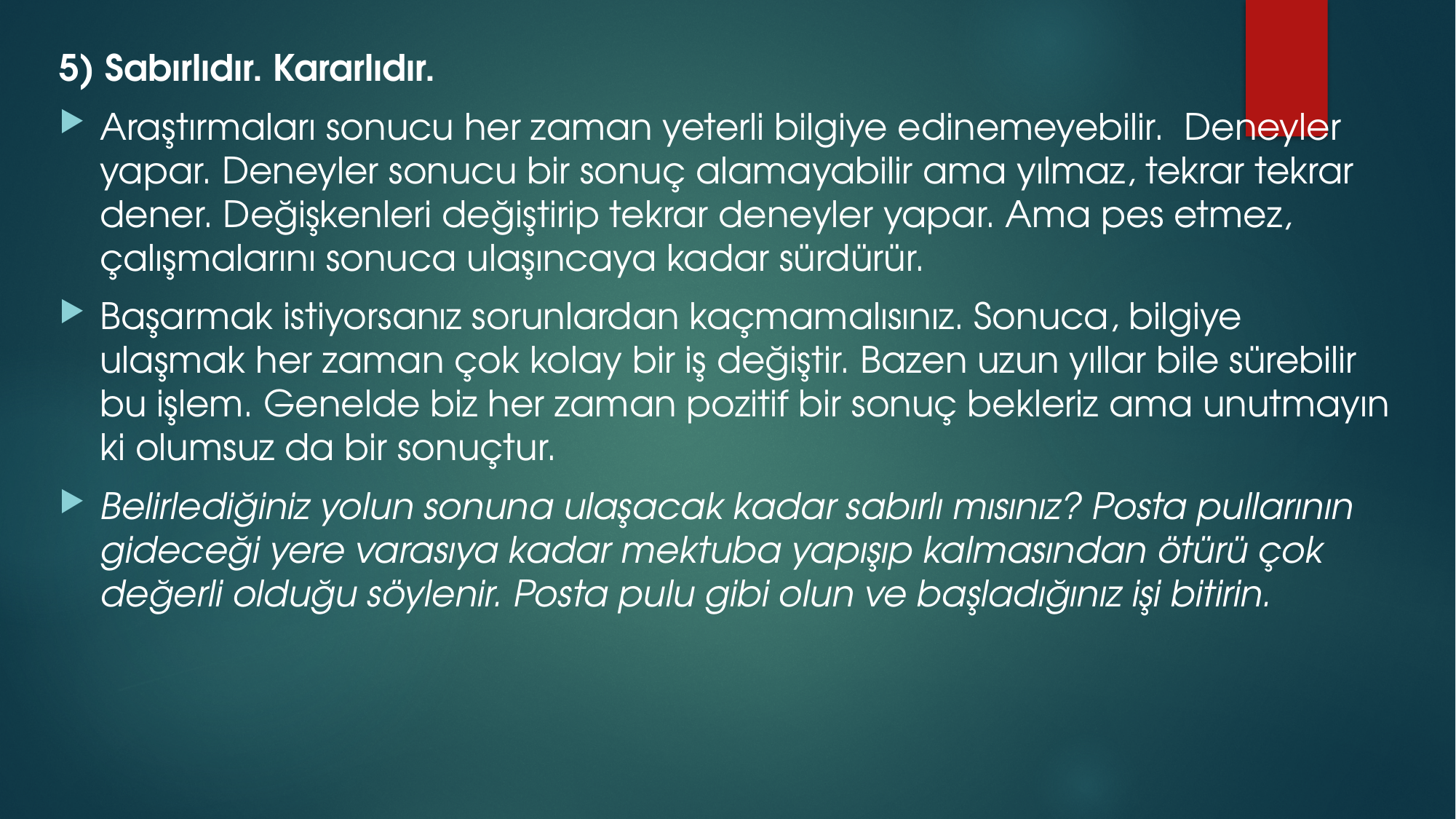

5) Sabırlıdır. Kararlıdır.
Araştırmaları sonucu her zaman yeterli bilgiye edinemeyebilir.  Deneyler yapar. Deneyler sonucu bir sonuç alamayabilir ama yılmaz, tekrar tekrar dener. Değişkenleri değiştirip tekrar deneyler yapar. Ama pes etmez, çalışmalarını sonuca ulaşıncaya kadar sürdürür.
Başarmak istiyorsanız sorunlardan kaçmamalısınız. Sonuca, bilgiye ulaşmak her zaman çok kolay bir iş değiştir. Bazen uzun yıllar bile sürebilir bu işlem. Genelde biz her zaman pozitif bir sonuç bekleriz ama unutmayın ki olumsuz da bir sonuçtur.
Belirlediğiniz yolun sonuna ulaşacak kadar sabırlı mısınız? Posta pullarının gideceği yere varasıya kadar mektuba yapışıp kalmasından ötürü çok değerli olduğu söylenir. Posta pulu gibi olun ve başladığınız işi bitirin.